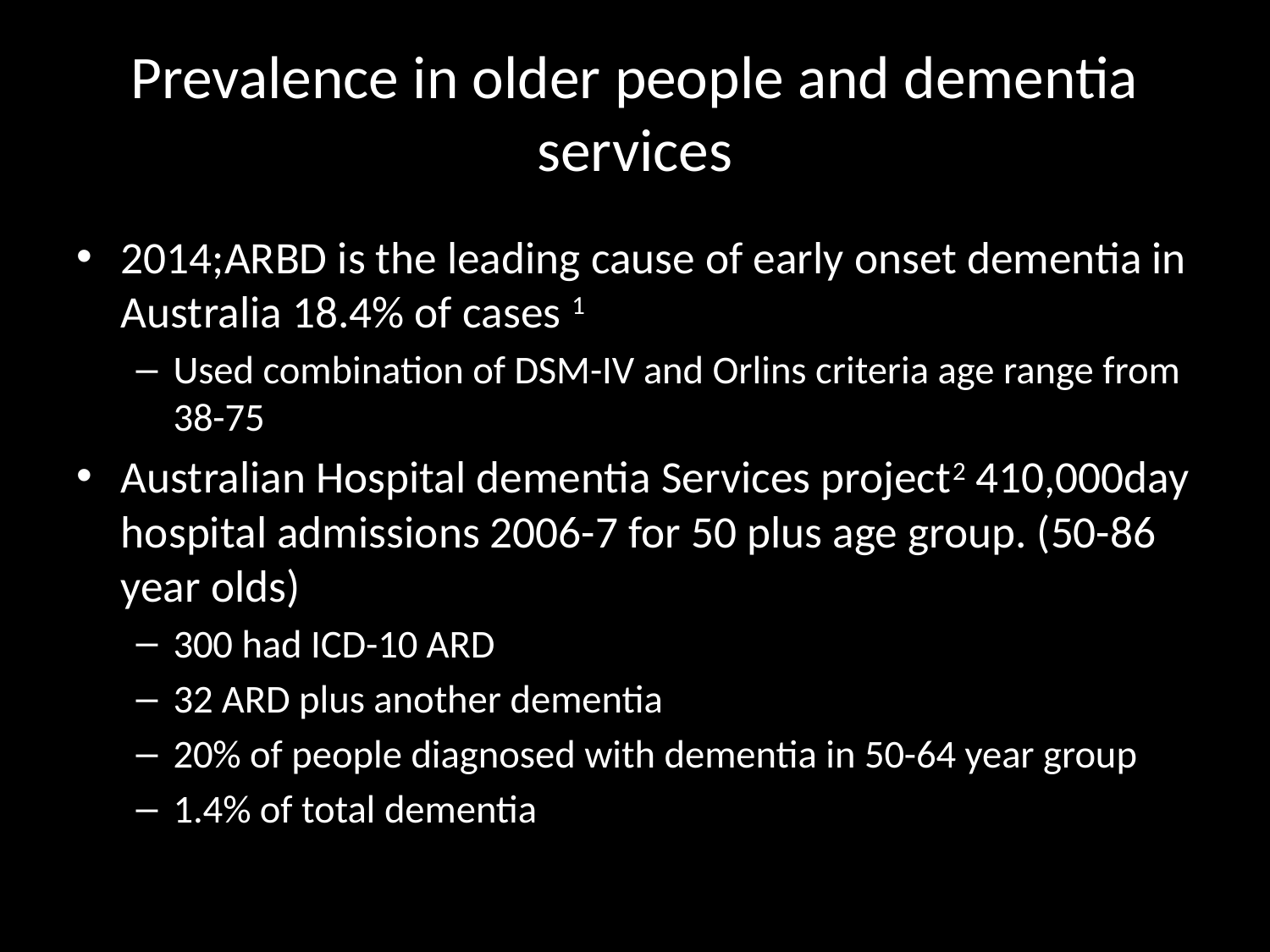

# Prevalence in older people and dementia services
2014;ARBD is the leading cause of early onset dementia in Australia 18.4% of cases 1
Used combination of DSM-IV and Orlins criteria age range from 38-75
Australian Hospital dementia Services project2 410,000day hospital admissions 2006-7 for 50 plus age group. (50-86 year olds)
300 had ICD-10 ARD
32 ARD plus another dementia
20% of people diagnosed with dementia in 50-64 year group
1.4% of total dementia